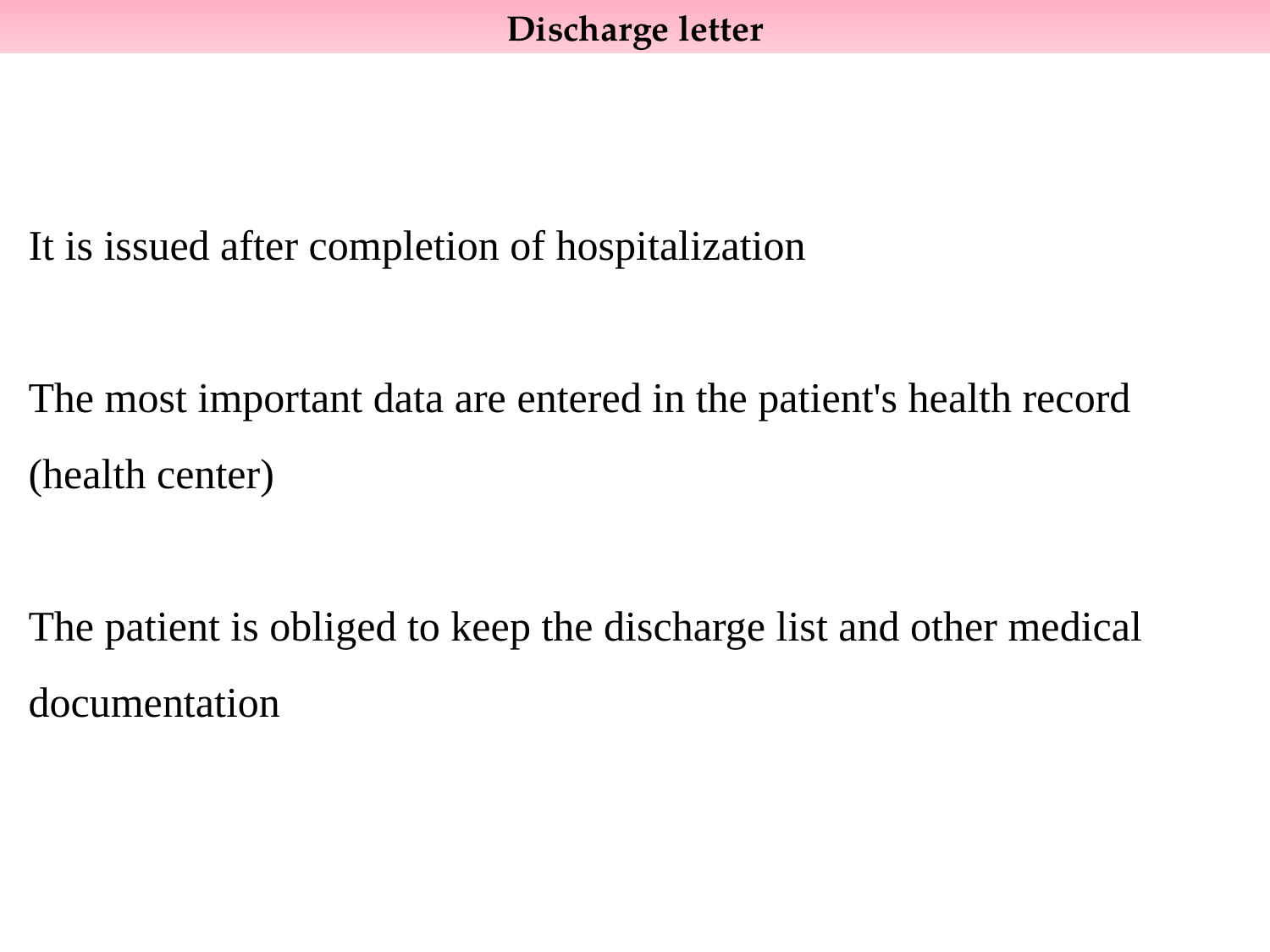

Discharge letter
It is issued after completion of hospitalization

The most important data are entered in the patient's health record (health center)

The patient is obliged to keep the discharge list and other medical documentation